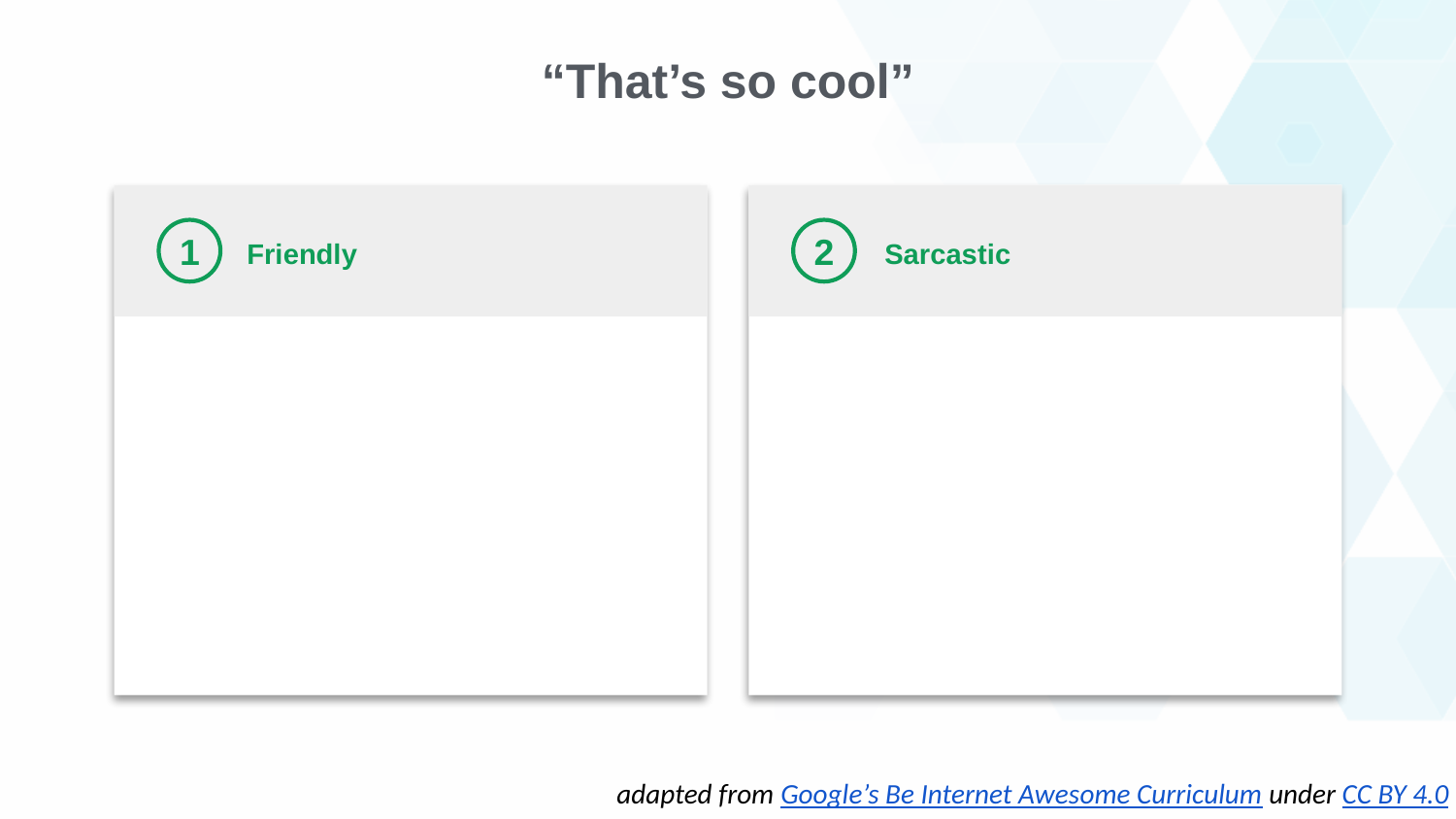

“That’s so cool”

1
2

Friendly
Sarcastic
adapted from Google’s Be Internet Awesome Curriculum under CC BY 4.0